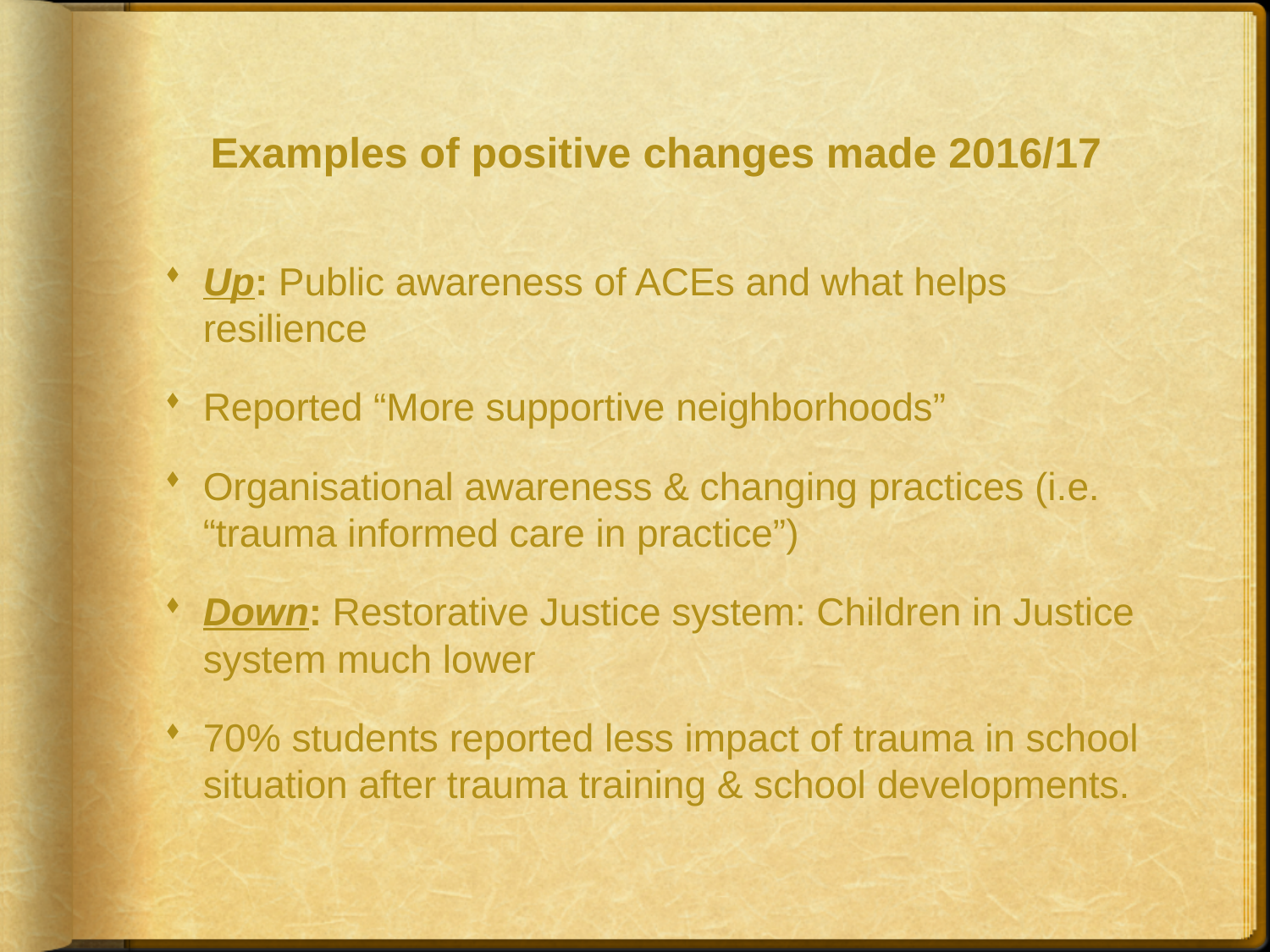

# Examples of positive changes made 2016/17
Up: Public awareness of ACEs and what helps resilience
Reported “More supportive neighborhoods”
Organisational awareness & changing practices (i.e. “trauma informed care in practice”)
Down: Restorative Justice system: Children in Justice system much lower
70% students reported less impact of trauma in school situation after trauma training & school developments.